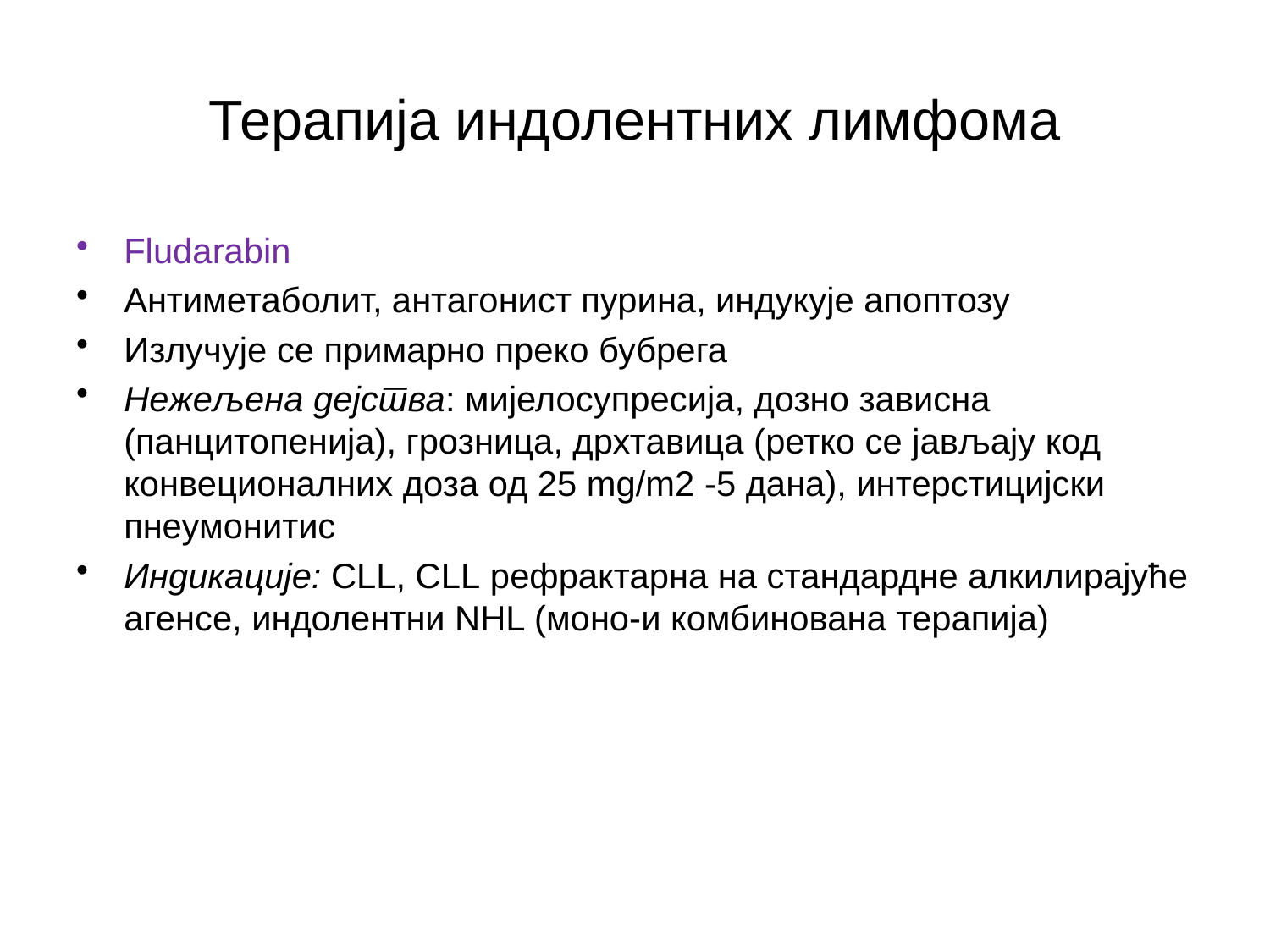

# Терапија индолентних лимфома
Fludarabin
Антиметаболит, антагонист пурина, индукује апоптозу
Излучује се примарно преко бубрега
Нежељена дејства: мијелосупресија, дозно зависна (панцитопенија), грозница, дрхтавица (ретко се јављају код конвеционалних доза од 25 mg/m2 -5 дана), интерстицијски пнеумонитис
Индикације: CLL, CLL рефрактарна на стандардне алкилирајуће агенсе, индолентни NHL (моно-и комбинована терапија)